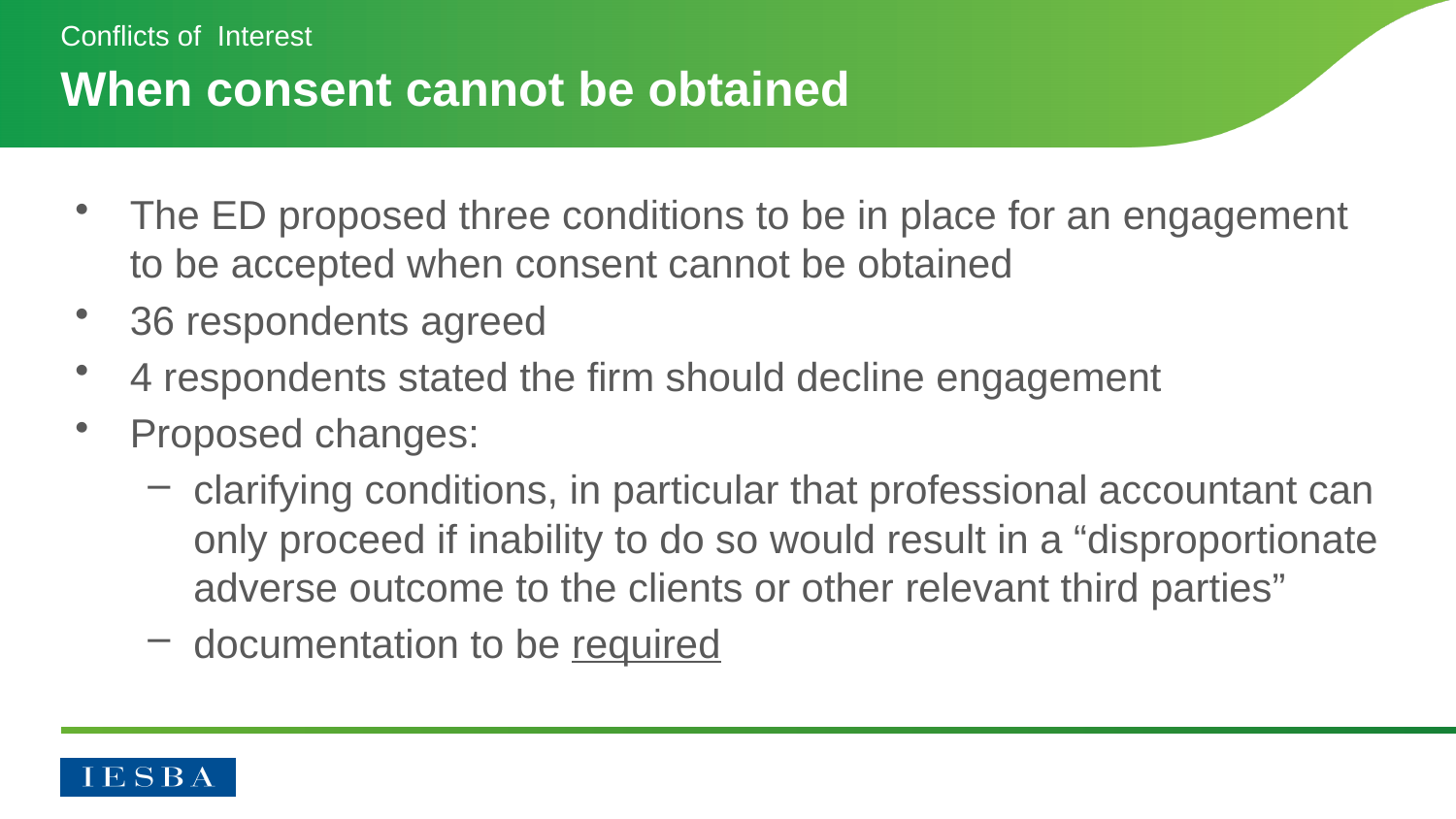

Conflicts of  Interest

# When consent cannot be obtained
The ED proposed three conditions to be in place for an engagement to be accepted when consent cannot be obtained
36 respondents agreed
4 respondents stated the firm should decline engagement
Proposed changes:
clarifying conditions, in particular that professional accountant can only proceed if inability to do so would result in a “disproportionate adverse outcome to the clients or other relevant third parties”
documentation to be required